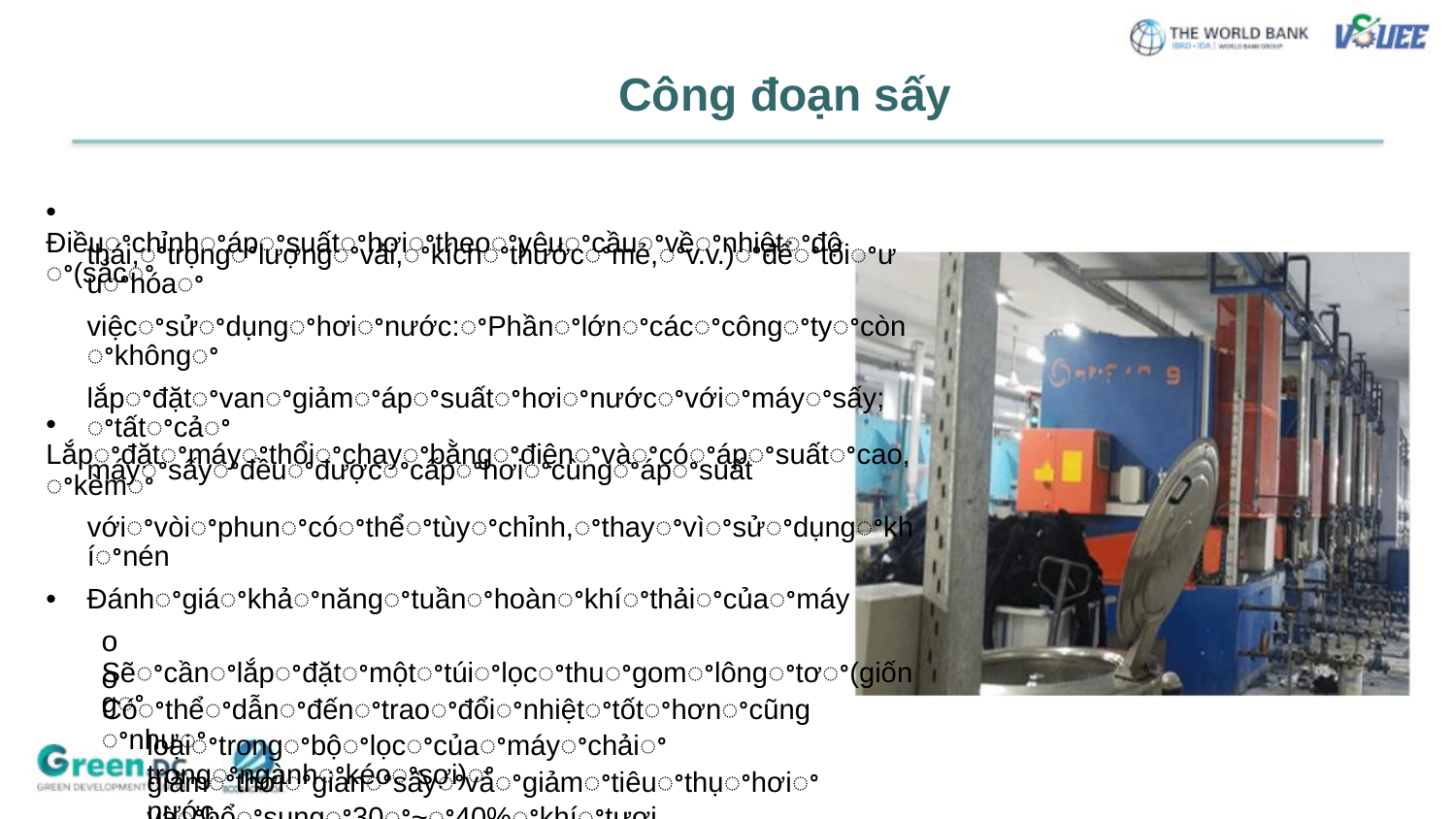

Công đoạn sấy
• Điềuꢀchỉnhꢀápꢀsuấtꢀhơiꢀtheoꢀyêuꢀcầuꢀvềꢀnhiệtꢀđộꢀ(sắcꢀ
thái,ꢀtrọngꢀlượngꢀvải,ꢀkíchꢀthướcꢀmẻ,ꢀv.v.)ꢀđểꢀtốiꢀưuꢀhóaꢀ
việcꢀsửꢀdụngꢀhơiꢀnước:ꢀPhầnꢀlớnꢀcácꢀcôngꢀtyꢀcònꢀkhôngꢀ
lắpꢀđặtꢀvanꢀgiảmꢀápꢀsuấtꢀhơiꢀnướcꢀvớiꢀmáyꢀsấy;ꢀtấtꢀcảꢀ
máyꢀsấyꢀđềuꢀđượcꢀcấpꢀhơiꢀcùngꢀápꢀsuất
• Lắpꢀđặtꢀmáyꢀthổiꢀchạyꢀbằngꢀđiệnꢀvàꢀcóꢀápꢀsuấtꢀcao,ꢀkèmꢀ
vớiꢀvòiꢀphunꢀcóꢀthểꢀtùyꢀchỉnh,ꢀthayꢀvìꢀsửꢀdụngꢀkhíꢀnén
• Đánhꢀgiáꢀkhảꢀnăngꢀtuầnꢀhoànꢀkhíꢀthảiꢀcủaꢀmáy
o Sẽꢀcầnꢀlắpꢀđặtꢀmộtꢀtúiꢀlọcꢀthuꢀgomꢀlôngꢀtơꢀ(giốngꢀ
loạiꢀtrongꢀbộꢀlọcꢀcủaꢀmáyꢀchảiꢀ trongꢀngànhꢀkéoꢀsợi)ꢀ
vàꢀbổꢀsungꢀ30ꢀ~ꢀ40%ꢀkhíꢀtươi
o Cóꢀthểꢀdẫnꢀđếnꢀtraoꢀđổiꢀnhiệtꢀtốtꢀhơnꢀcũngꢀnhưꢀ
giảmꢀthờiꢀgianꢀsấyꢀvàꢀgiảmꢀtiêuꢀthụꢀhơiꢀnước